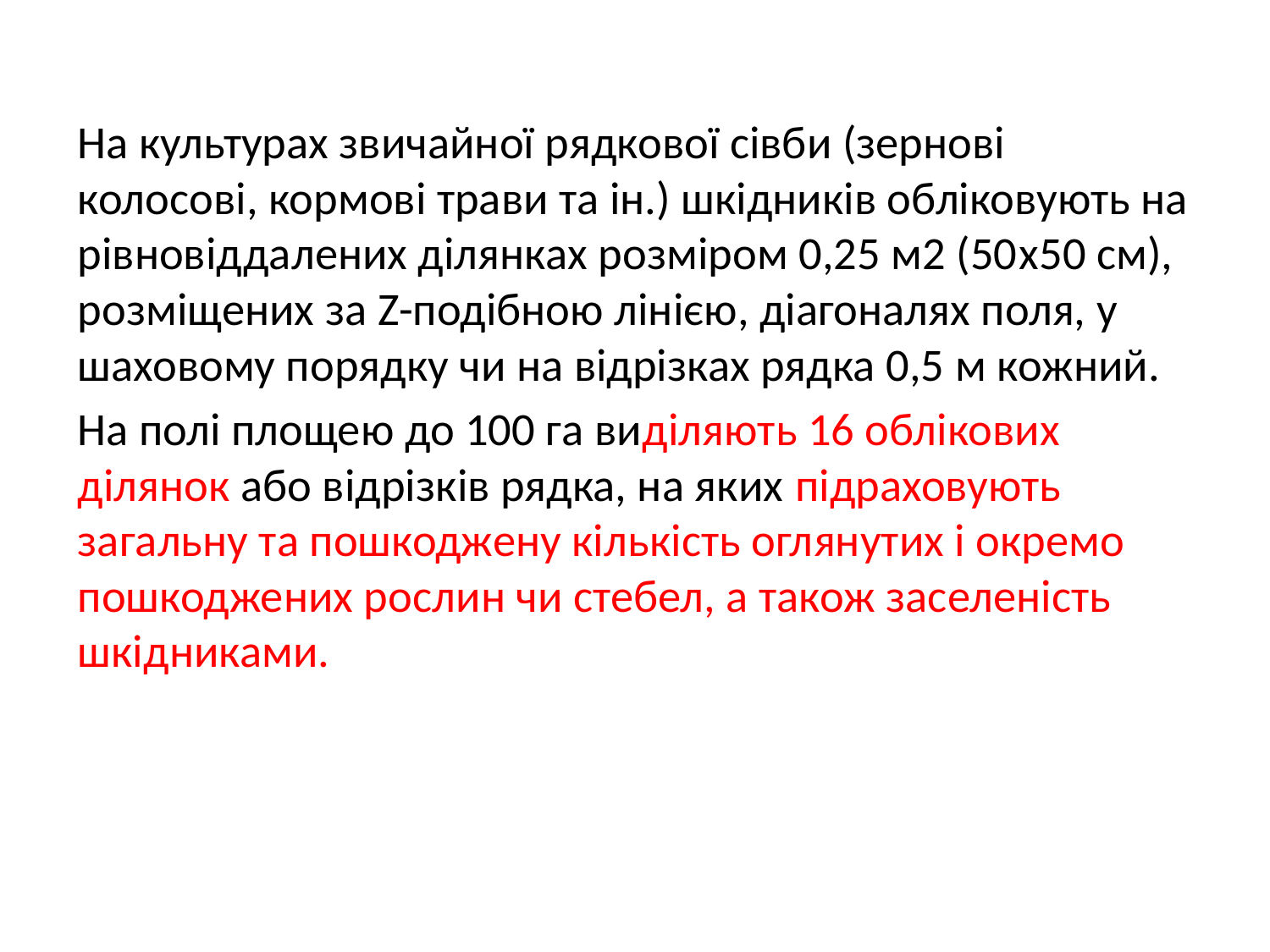

На культурах звичайної рядкової сівби (зернові колосові, кормові трави та ін.) шкідників обліковують на рівновіддалених ділянках розміром 0,25 м2 (50x50 см), розміщених за Z-подібною лінією, діагоналях поля, у шаховому порядку чи на відрізках рядка 0,5 м кожний.
На полі площею до 100 га виділяють 16 облікових ділянок або відрізків рядка, на яких підраховують загальну та пошкоджену кількість оглянутих і окремо пошкоджених рослин чи стебел, а також заселеність шкідниками.